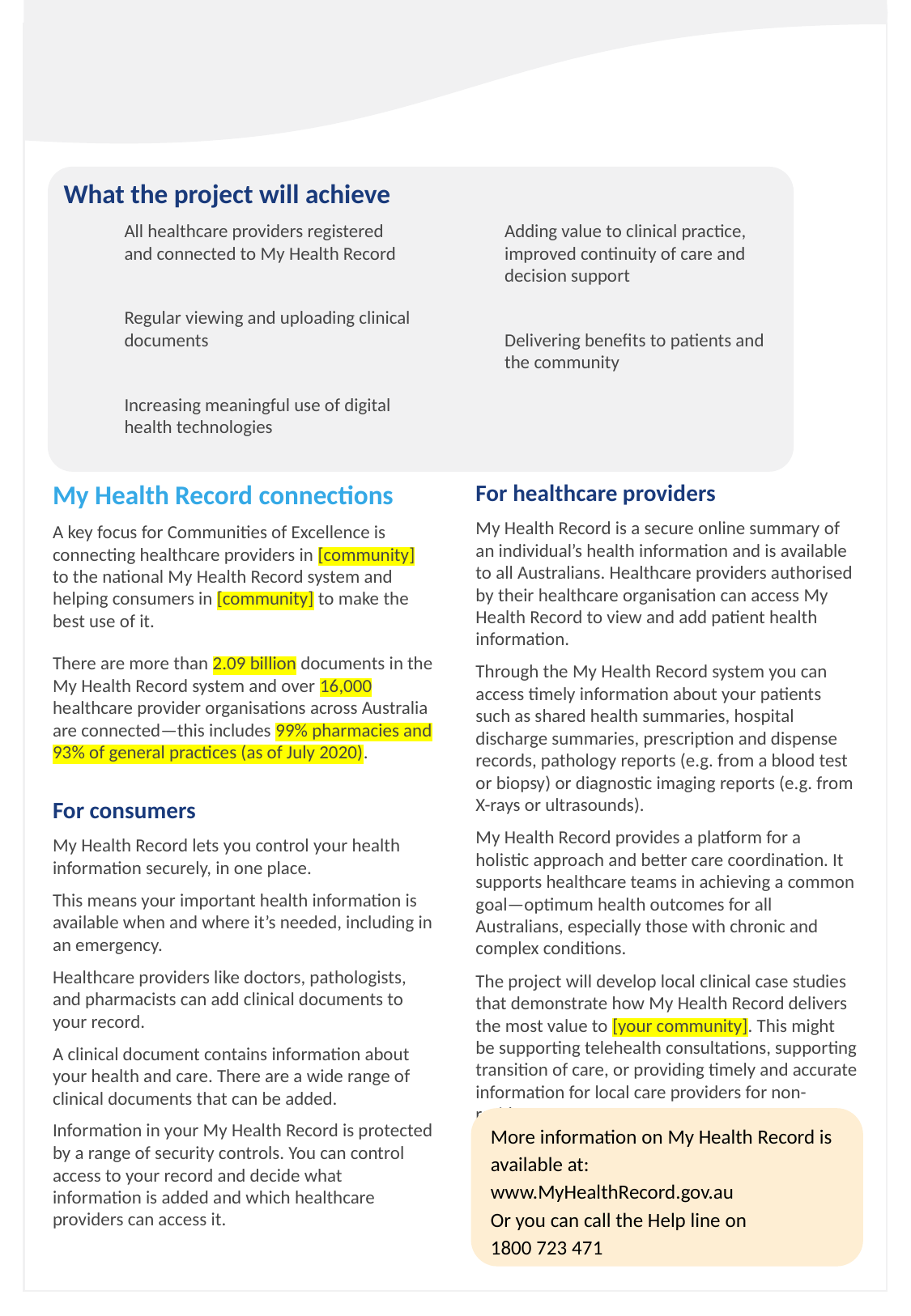

What the project will achieve
All healthcare providers registered and connected to My Health Record

Regular viewing and uploading clinical documents

Increasing meaningful use of digital health technologies

What the project will achieve
Adding value to clinical practice, improved continuity of care and decision support

Delivering benefits to patients and the community

My Health Record connections
A key focus for Communities of Excellence is connecting healthcare providers in [community] to the national My Health Record system and helping consumers in [community] to make the best use of it.
There are more than 2.09 billion documents in the My Health Record system and over 16,000 healthcare provider organisations across Australia are connected—this includes 99% pharmacies and 93% of general practices (as of July 2020).
For healthcare providers
My Health Record is a secure online summary of an individual’s health information and is available to all Australians. Healthcare providers authorised by their healthcare organisation can access My Health Record to view and add patient health information.
Through the My Health Record system you can access timely information about your patients such as shared health summaries, hospital discharge summaries, prescription and dispense records, pathology reports (e.g. from a blood test or biopsy) or diagnostic imaging reports (e.g. from X-rays or ultrasounds).
My Health Record provides a platform for a holistic approach and better care coordination. It supports healthcare teams in achieving a common goal—optimum health outcomes for all Australians, especially those with chronic and complex conditions.
The project will develop local clinical case studies that demonstrate how My Health Record delivers the most value to [your community]. This might be supporting telehealth consultations, supporting transition of care, or providing timely and accurate information for local care providers for non-residents.

For consumers
My Health Record lets you control your health information securely, in one place.
This means your important health information is available when and where it’s needed, including in an emergency.
Healthcare providers like doctors, pathologists, and pharmacists can add clinical documents to your record.
A clinical document contains information about your health and care. There are a wide range of clinical documents that can be added.
Information in your My Health Record is protected by a range of security controls. You can control access to your record and decide what information is added and which healthcare providers can access it.
More information on My Health Record is available at:
www.MyHealthRecord.gov.au
Or you can call the Help line on
1800 723 471